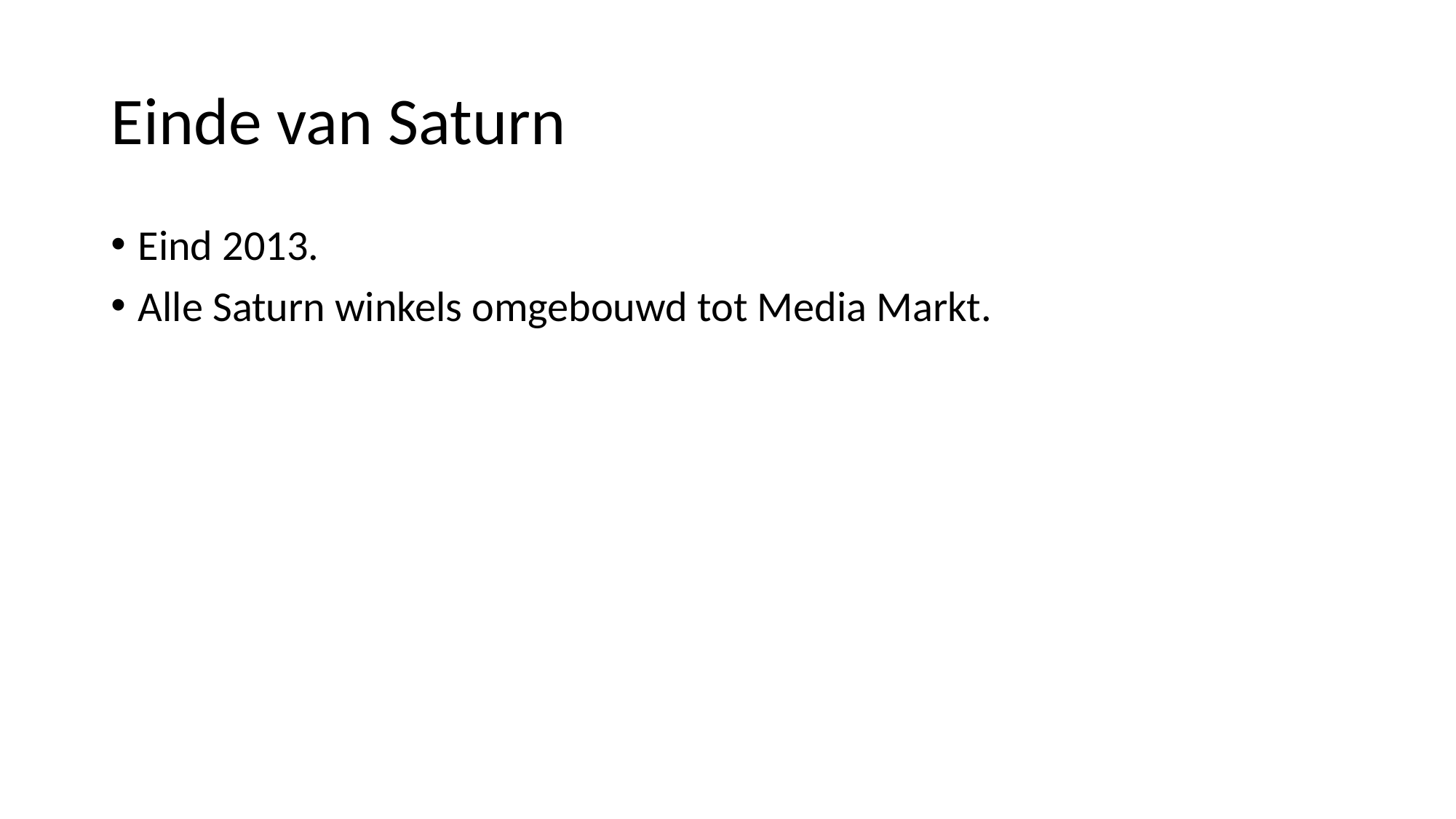

# Einde van Saturn
Eind 2013.
Alle Saturn winkels omgebouwd tot Media Markt.